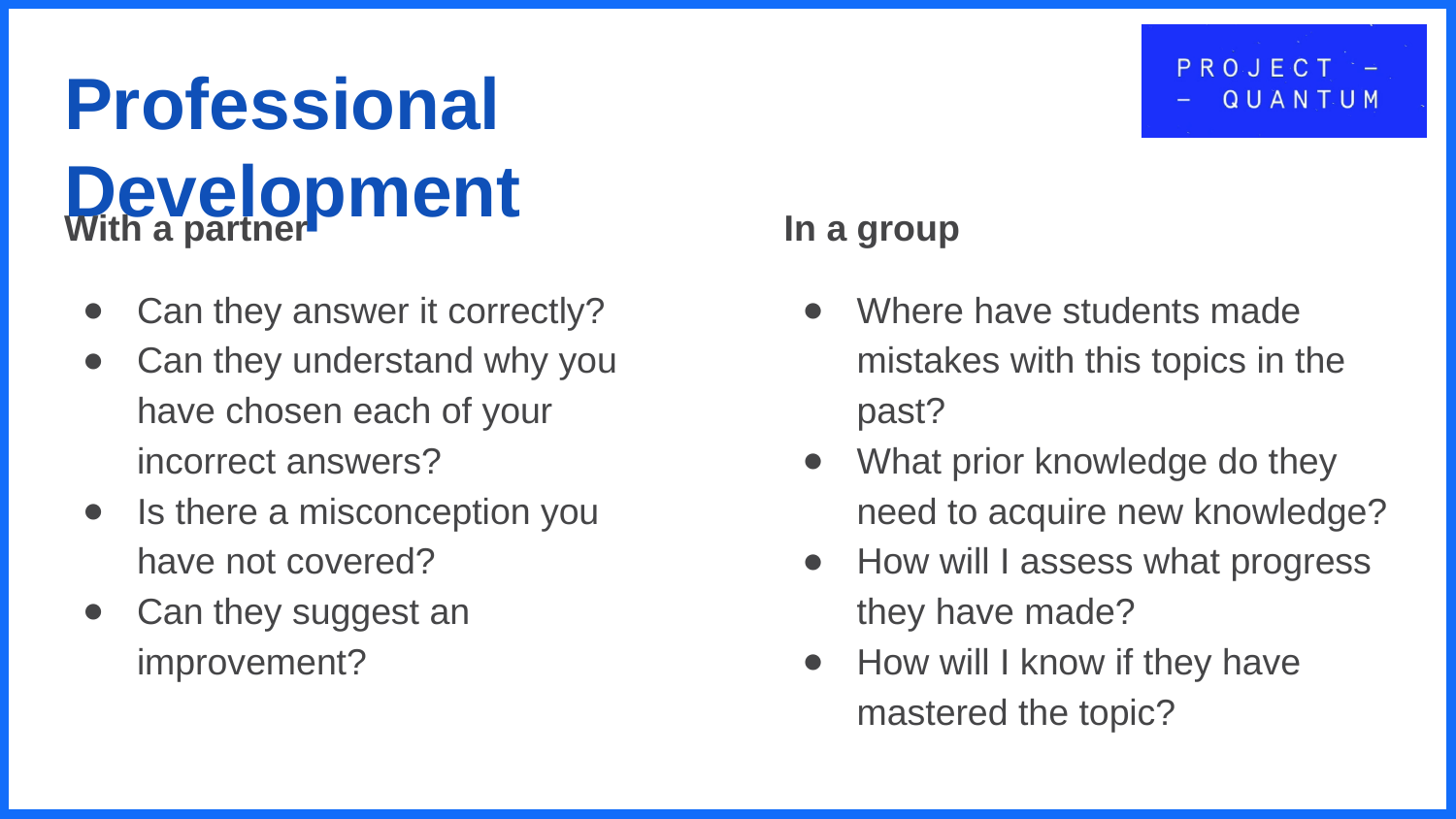

# Professional Development
With a partner
Can they answer it correctly?
Can they understand why you have chosen each of your incorrect answers?
Is there a misconception you have not covered?
Can they suggest an improvement?

In a group
Where have students made mistakes with this topics in the past?
What prior knowledge do they need to acquire new knowledge?
How will I assess what progress they have made?
How will I know if they have mastered the topic?